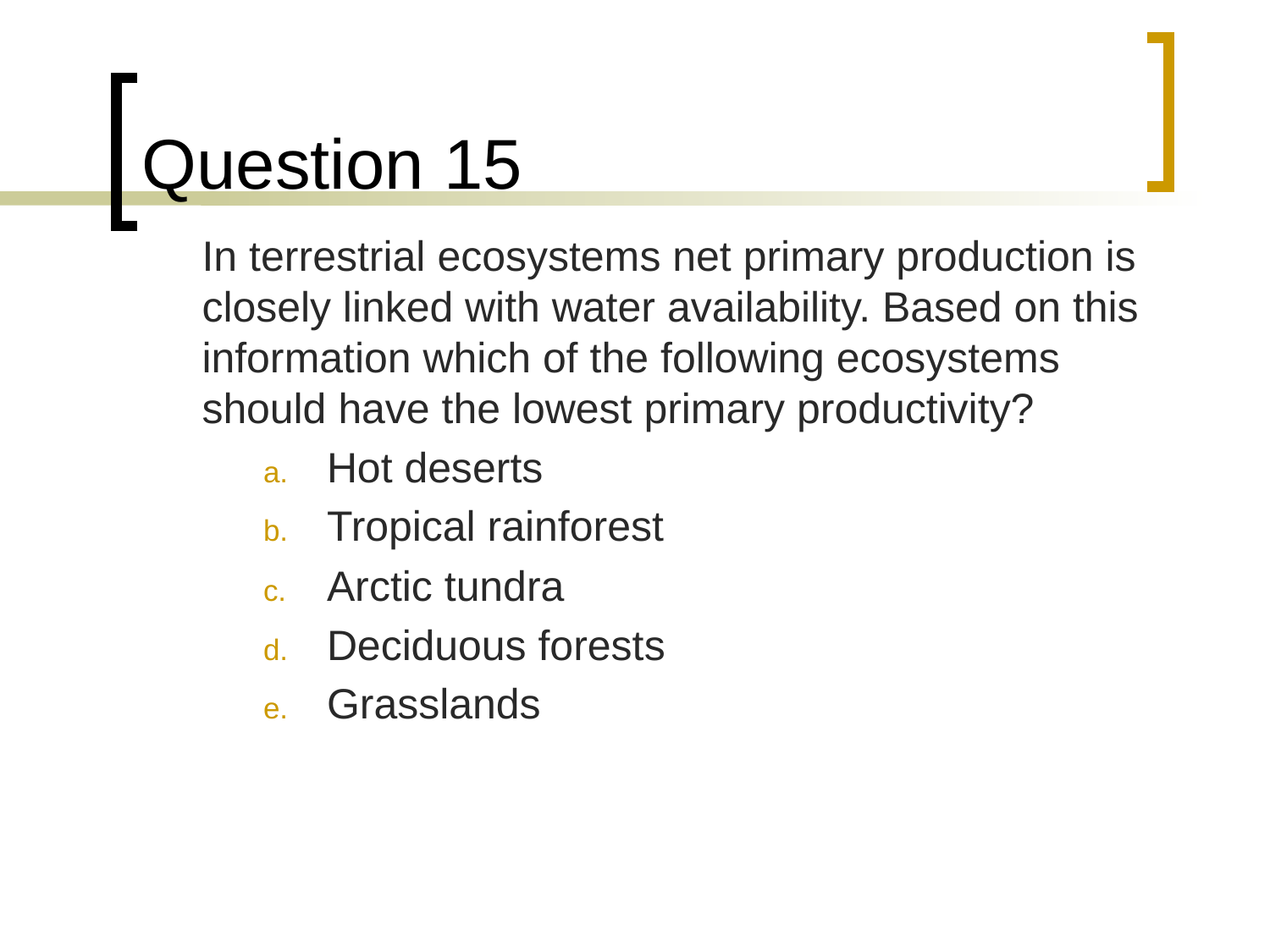

# Question 15
	In terrestrial ecosystems net primary production is closely linked with water availability. Based on this information which of the following ecosystems should have the lowest primary productivity?
Hot deserts
Tropical rainforest
Arctic tundra
Deciduous forests
Grasslands